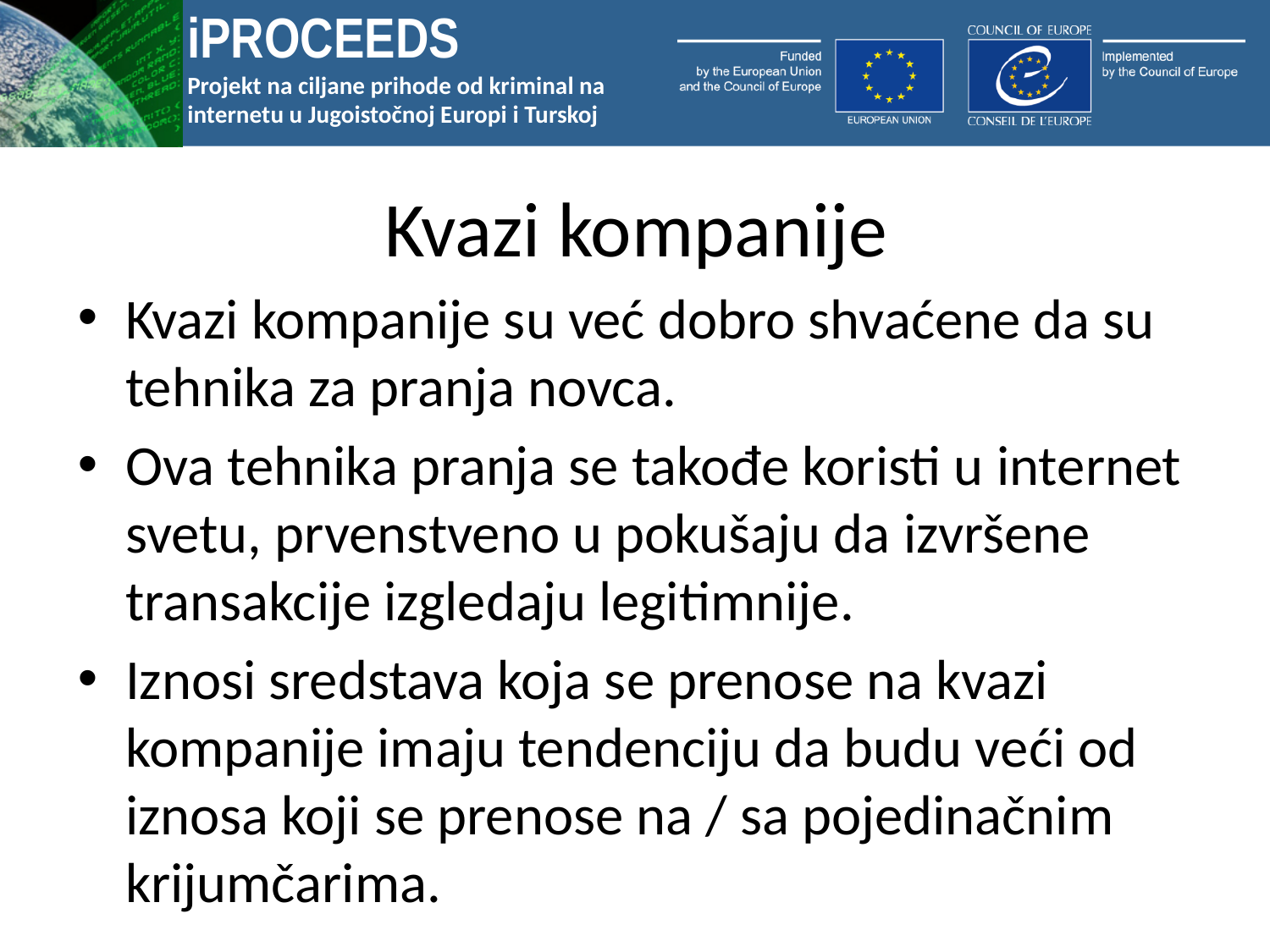

# Kvazi kompanije
Kvazi kompanije su već dobro shvaćene da su tehnika za pranja novca.
Ova tehnika pranja se takođe koristi u internet svetu, prvenstveno u pokušaju da izvršene transakcije izgledaju legitimnije.
Iznosi sredstava koja se prenose na kvazi kompanije imaju tendenciju da budu veći od iznosa koji se prenose na / sa pojedinačnim krijumčarima.